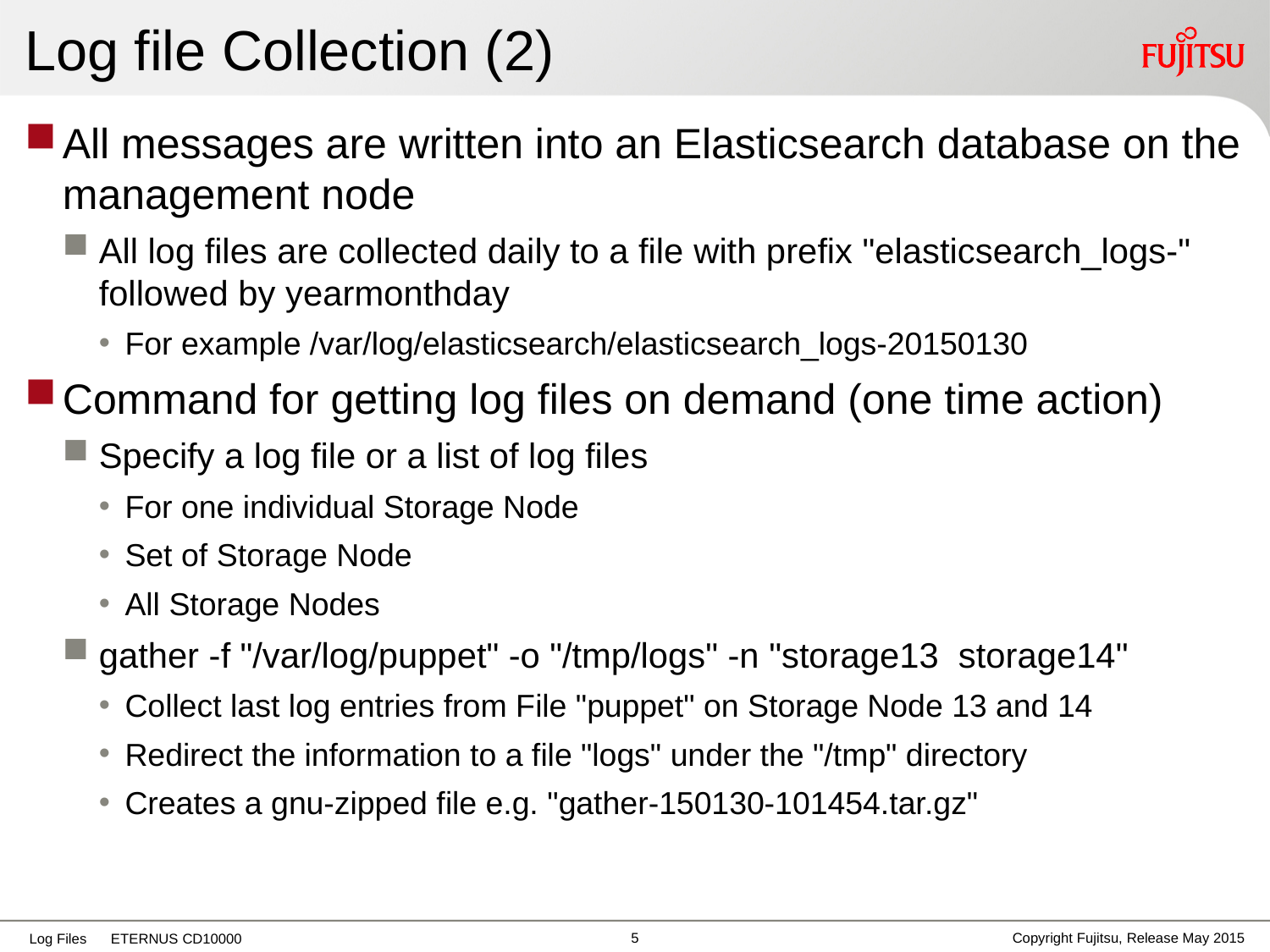

# Log file Collection (2)
All messages are written into an Elasticsearch database on the management node
All log files are collected daily to a file with prefix "elasticsearch_logs-" followed by yearmonthday
For example /var/log/elasticsearch/elasticsearch_logs-20150130
Command for getting log files on demand (one time action)
Specify a log file or a list of log files
For one individual Storage Node
Set of Storage Node
All Storage Nodes
gather -f "/var/log/puppet" -o "/tmp/logs" -n "storage13  storage14"
Collect last log entries from File "puppet" on Storage Node 13 and 14
Redirect the information to a file "logs" under the "/tmp" directory
Creates a gnu-zipped file e.g. "gather-150130-101454.tar.gz"
5
Copyright Fujitsu, Release May 2015
Log Files      ETERNUS CD10000